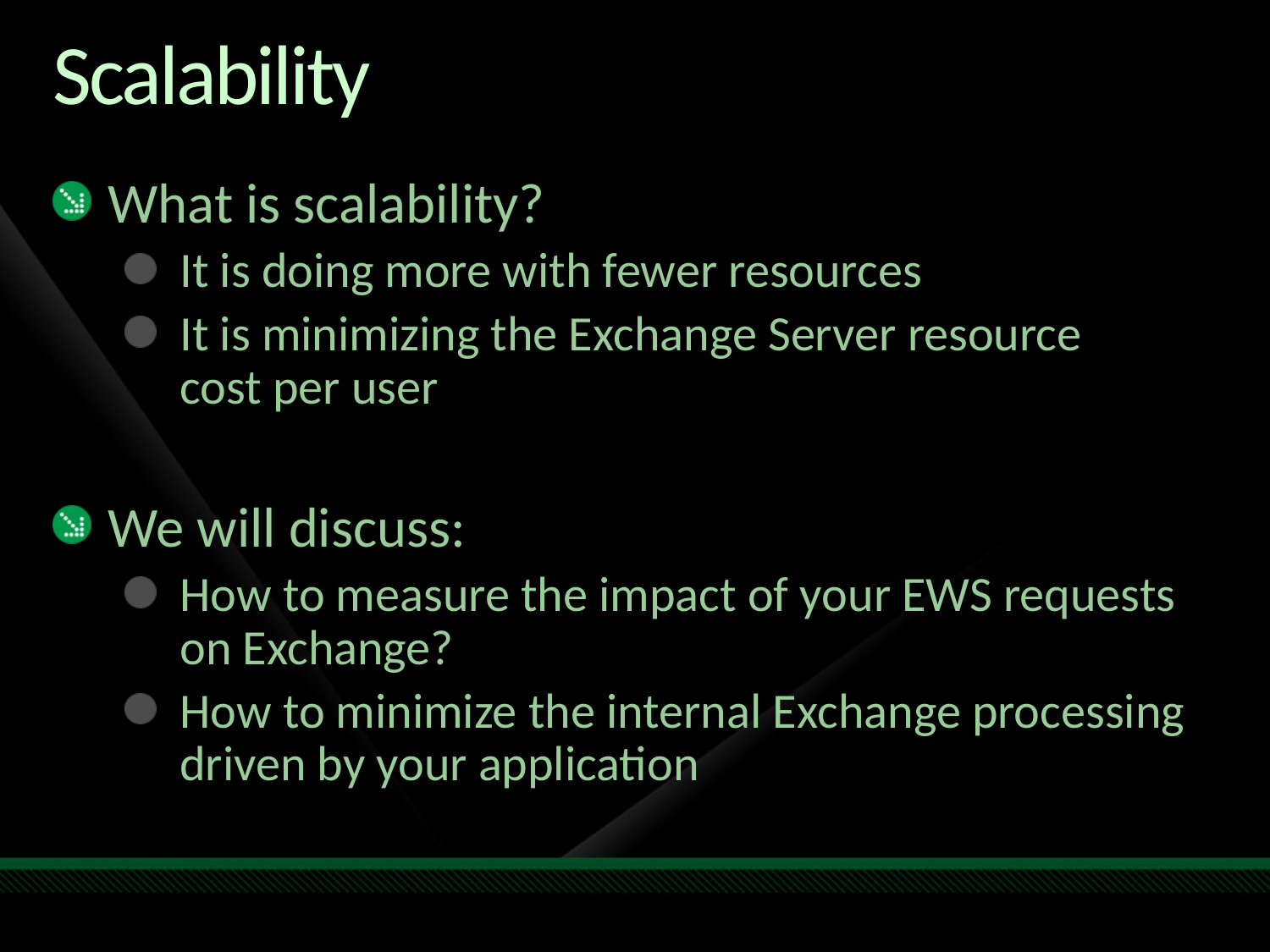

# Scalability
What is scalability?
It is doing more with fewer resources
It is minimizing the Exchange Server resource
cost per user

We will discuss:
How to measure the impact of your EWS requests on Exchange?
How to minimize the internal Exchange processing driven by your application